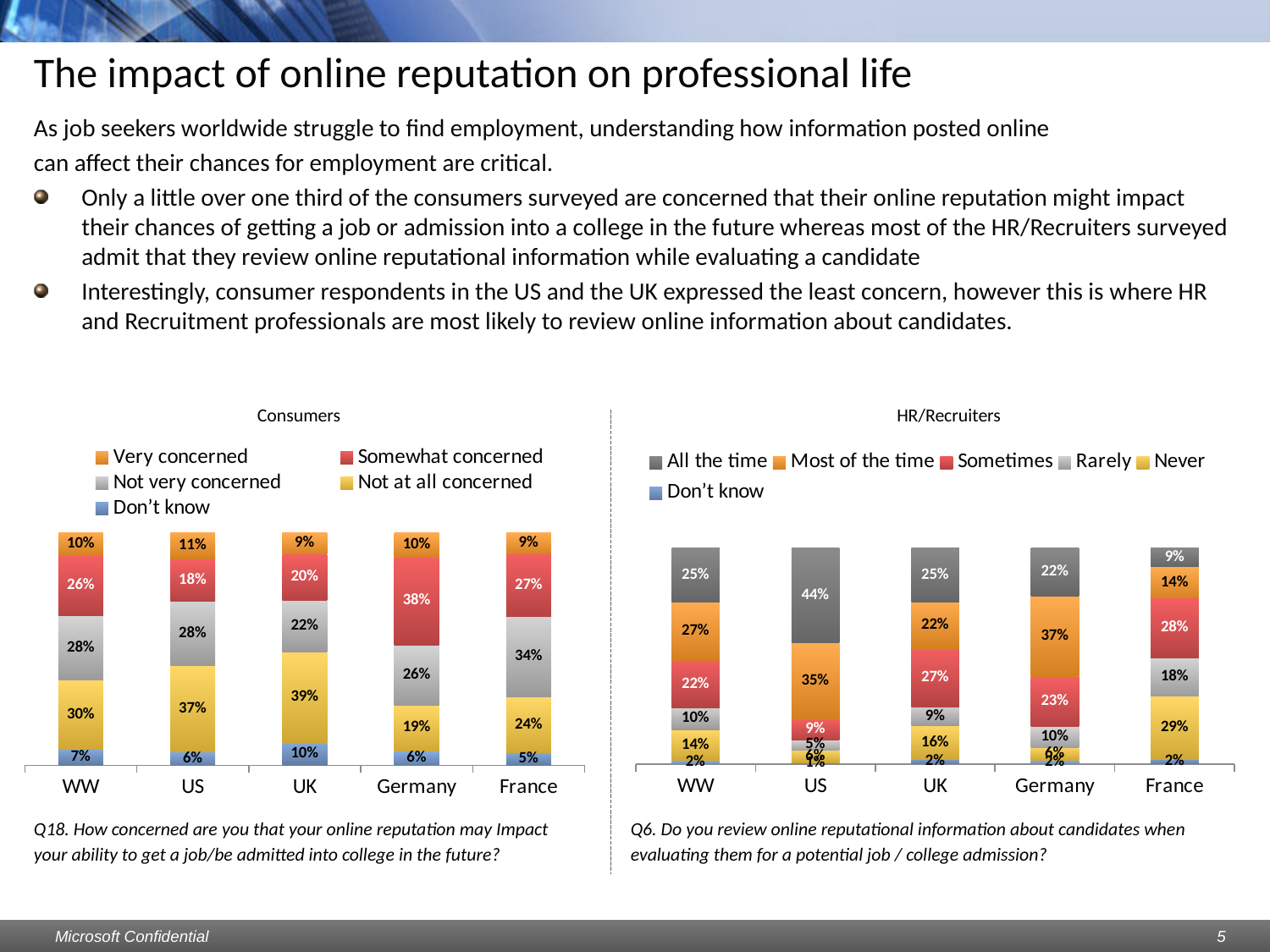

# The impact of online reputation on professional life
As job seekers worldwide struggle to find employment, understanding how information posted online
can affect their chances for employment are critical.
Only a little over one third of the consumers surveyed are concerned that their online reputation might impact their chances of getting a job or admission into a college in the future whereas most of the HR/Recruiters surveyed admit that they review online reputational information while evaluating a candidate
Interestingly, consumer respondents in the US and the UK expressed the least concern, however this is where HR and Recruitment professionals are most likely to review online information about candidates.
Consumers
HR/Recruiters

### Chart

| Category | Don’t know            | Not at all concerned  | Not very concerned    | Somewhat concerned    | Very concerned        |
|---|---|---|---|---|---|
| WW | 0.06765799256505577 | 0.2981412639405205 | 0.2758364312267658 | 0.2579925650557637 | 0.10037174721189612 |
| US | 0.056716417910448465 | 0.3701492537313433 | 0.27761194029850744 | 0.18208955223880588 | 0.11343283582089538 |
| UK | 0.09909909909910007 | 0.3873873873873914 | 0.2222222222222222 | 0.19819819819819903 | 0.09309309309309396 |
| Germany | 0.06287425149700598 | 0.19461077844311367 | 0.25748502994011985 | 0.38023952095808383 | 0.10479041916167672 |
| France | 0.052478134110787174 | 0.24198250728862972 | 0.34402332361516036 | 0.27113702623906705 | 0.0903790087463557 |

### Chart

| Category | Don’t know | Never | Rarely | Sometimes | Most of the time | All the time |
|---|---|---|---|---|---|---|
| WW | 0.01717902350813745 | 0.14104882459312926 | 0.10307414104882512 | 0.21699819168173756 | 0.2721518987341772 | 0.24954792043399737 |
| US | 0.007272727272727286 | 0.058181818181818175 | 0.047272727272727334 | 0.09454545454545524 | 0.35272727272727417 | 0.4400000000000002 |
| UK | 0.02173913043478261 | 0.1557971014492768 | 0.08695652173913061 | 0.26811594202898553 | 0.2173913043478274 | 0.25 |
| Germany | 0.01792114695340503 | 0.05734767025089657 | 0.10035842293906756 | 0.2293906810035842 | 0.3727598566308244 | 0.22222222222222238 |
| France | 0.02173913043478261 | 0.2934782608695685 | 0.17753623188405895 | 0.2753623188405798 | 0.14492753623188406 | 0.08695652173913061 |
Q18. How concerned are you that your online reputation may Impact
your ability to get a job/be admitted into college in the future?
Q6. Do you review online reputational information about candidates when
evaluating them for a potential job / college admission?